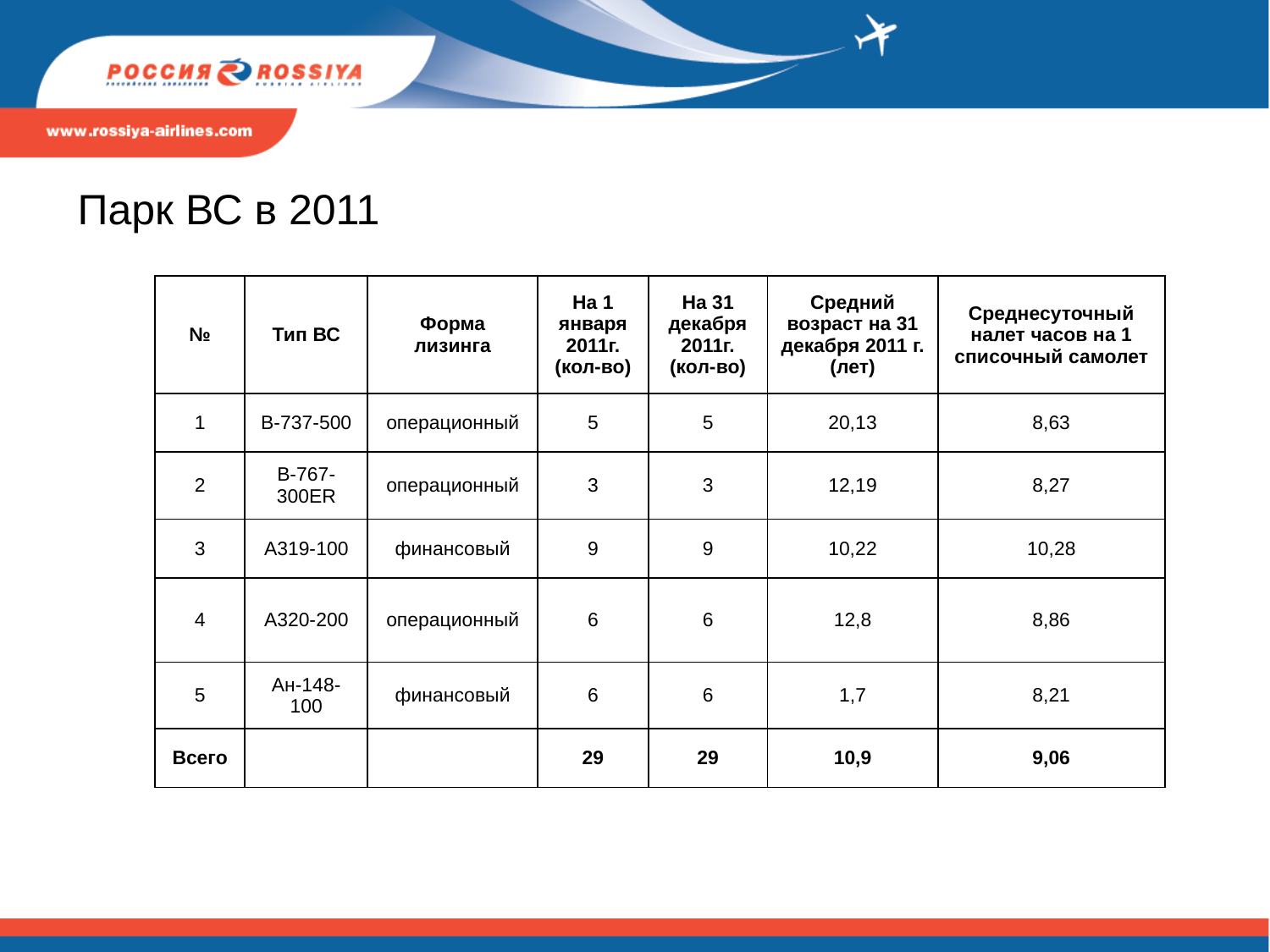

# Парк ВС в 2011
| № | Тип ВС | Форма лизинга | На 1 января 2011г. (кол-во) | На 31 декабря 2011г. (кол-во) | Средний возраст на 31 декабря 2011 г. (лет) | Среднесуточный налет часов на 1 списочный самолет |
| --- | --- | --- | --- | --- | --- | --- |
| 1 | B-737-500 | операционный | 5 | 5 | 20,13 | 8,63 |
| 2 | В-767-300ER | операционный | 3 | 3 | 12,19 | 8,27 |
| 3 | A319-100 | финансовый | 9 | 9 | 10,22 | 10,28 |
| 4 | A320-200 | операционный | 6 | 6 | 12,8 | 8,86 |
| 5 | Ан-148-100 | финансовый | 6 | 6 | 1,7 | 8,21 |
| Всего |  |  | 29 | 29 | 10,9 | 9,06 |